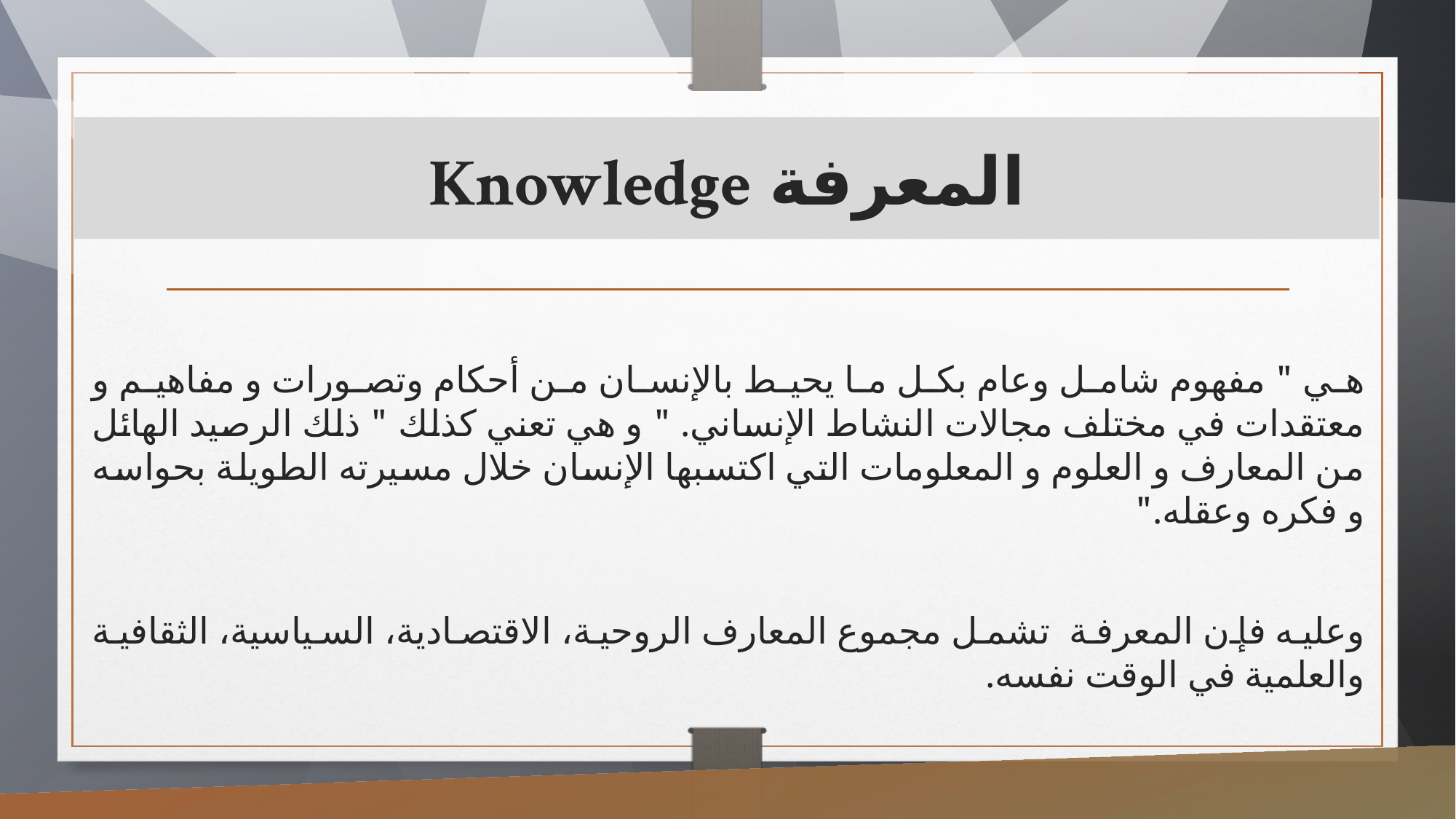

# المعرفة Knowledge

هي " مفهوم شامل وعام بكل ما يحيط بالإنسان من أحكام وتصورات و مفاهيم و معتقدات في مختلف مجالات النشاط الإنساني. " و هي تعني كذلك " ذلك الرصيد الهائل من المعارف و العلوم و المعلومات التي اكتسبها الإنسان خلال مسيرته الطويلة بحواسه و فكره وعقله."

وعليه فإن المعرفة  تشمل مجموع المعارف الروحية، الاقتصادية، السياسية، الثقافية والعلمية في الوقت نفسه.